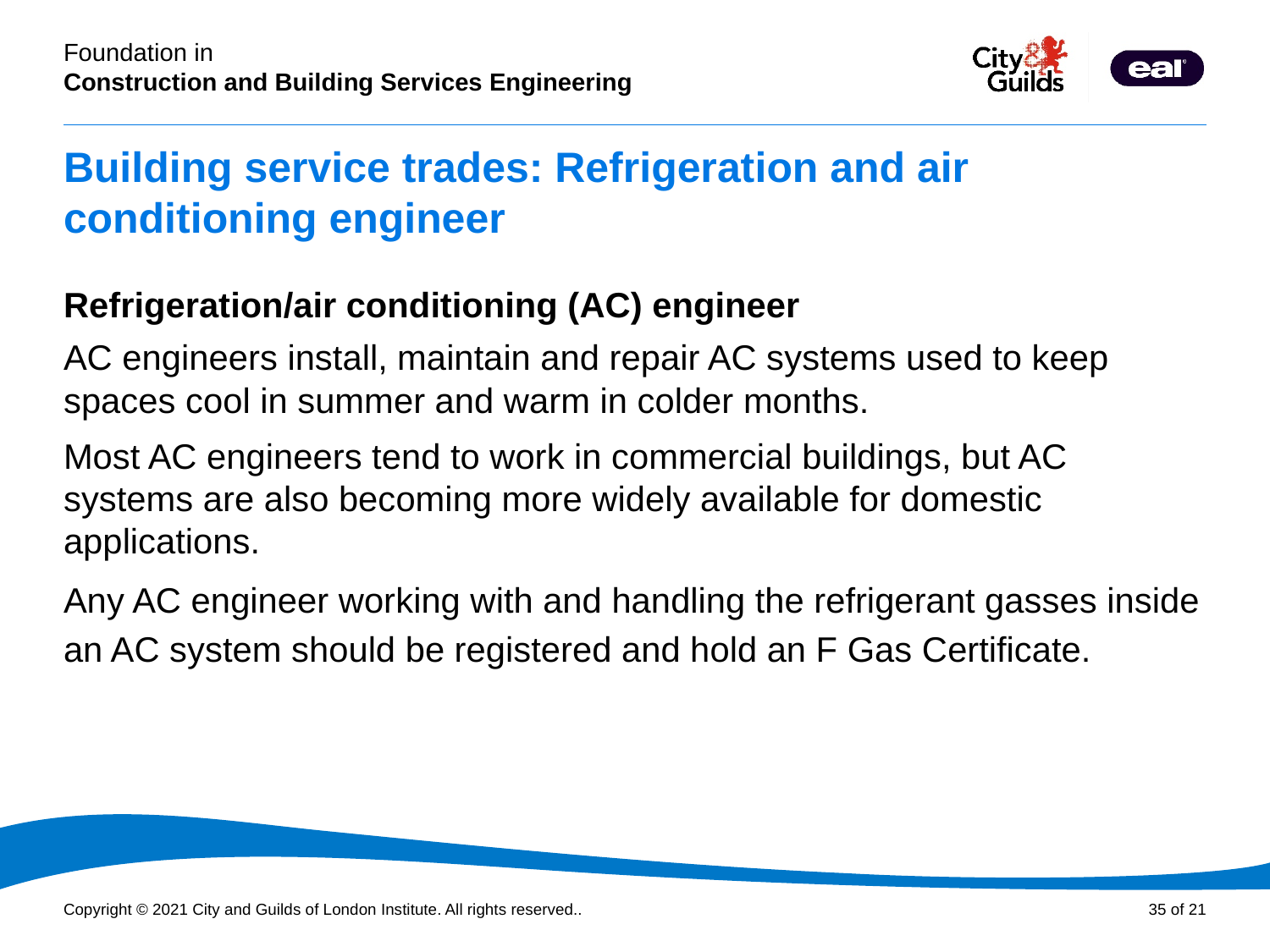

# Building service trades: Refrigeration and air conditioning engineer
Refrigeration/air conditioning (AC) engineer
AC engineers install, maintain and repair AC systems used to keep spaces cool in summer and warm in colder months.
Most AC engineers tend to work in commercial buildings, but AC systems are also becoming more widely available for domestic applications.
Any AC engineer working with and handling the refrigerant gasses inside an AC system should be registered and hold an F Gas Certificate.